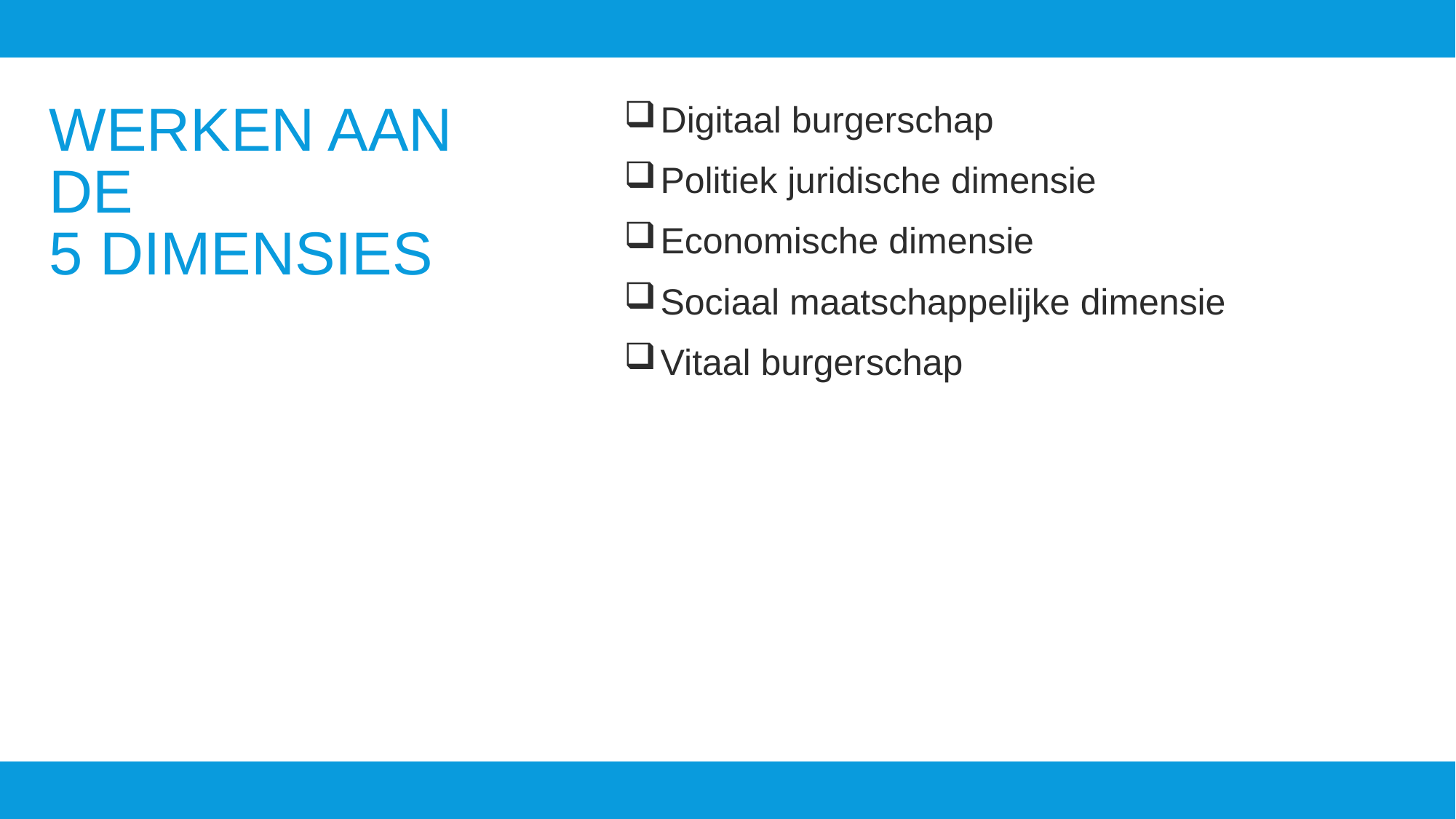

Digitaal burgerschap
Politiek juridische dimensie
Economische dimensie
Sociaal maatschappelijke dimensie
Vitaal burgerschap

# Werken aan de 5 dimensies